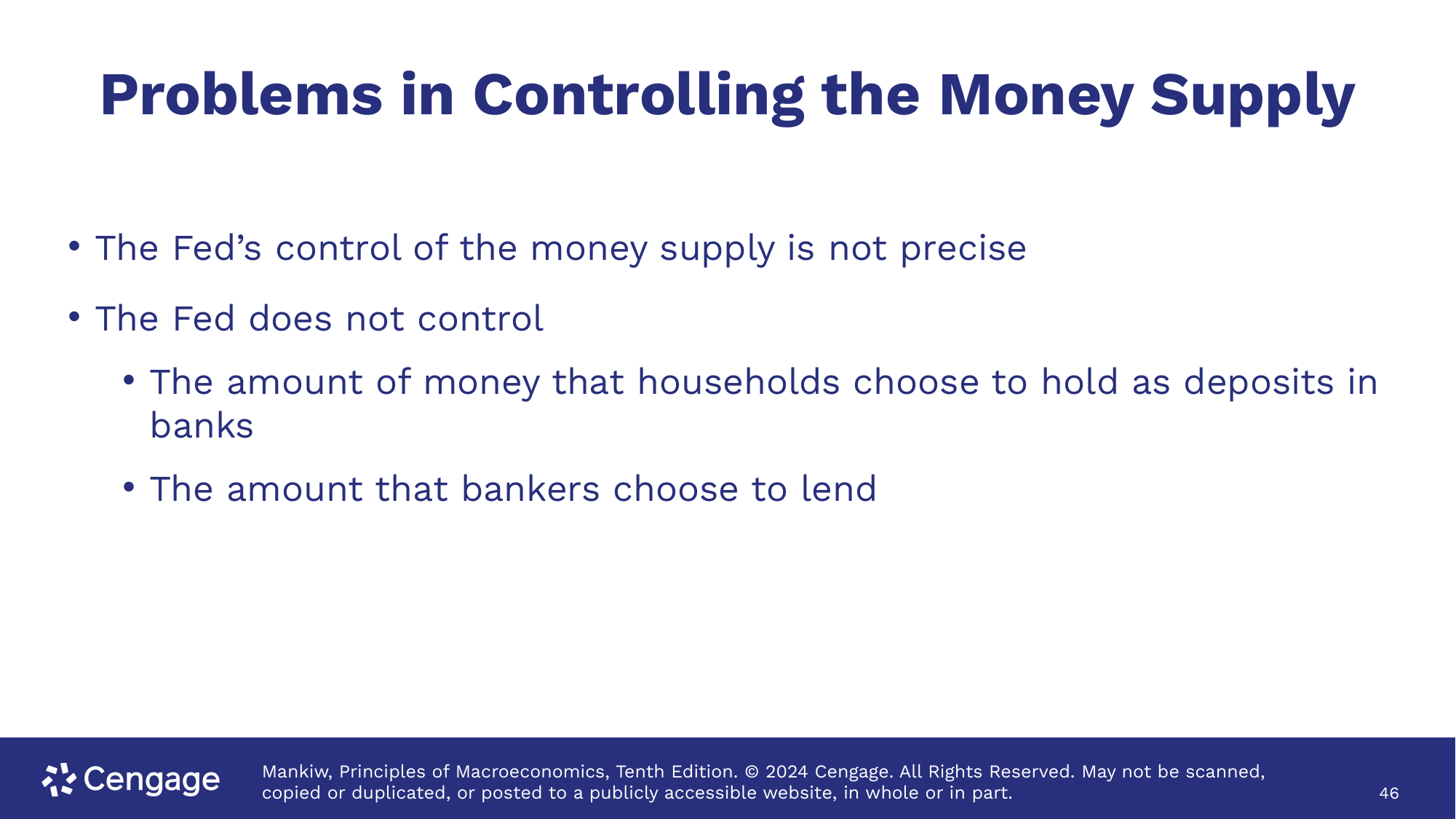

# Problems in Controlling the Money Supply
The Fed’s control of the money supply is not precise
The Fed does not control
The amount of money that households choose to hold as deposits in banks
The amount that bankers choose to lend